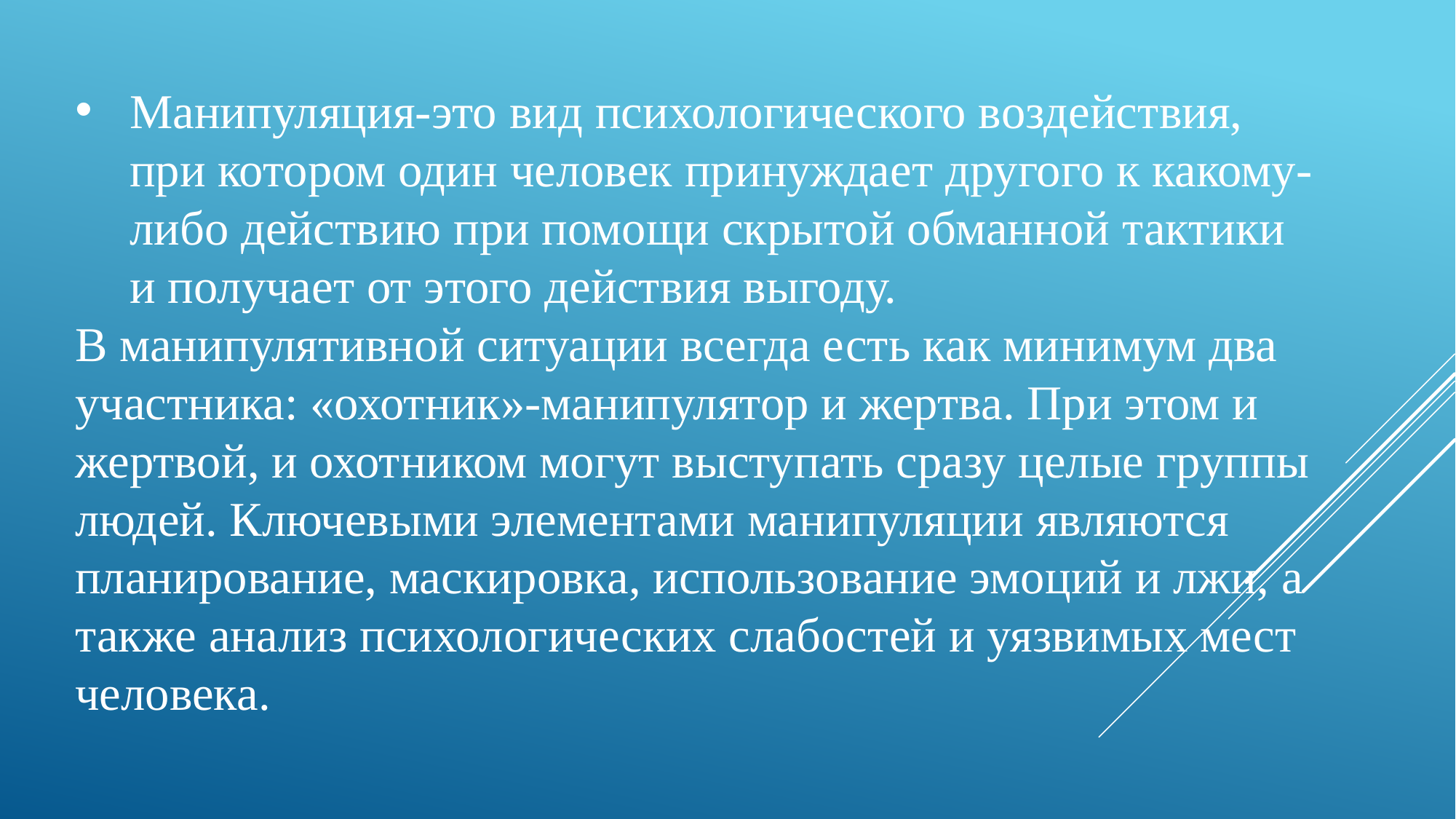

Манипуляция-это вид психологического воздействия, при котором один человек принуждает другого к какому-либо действию при помощи скрытой обманной тактики и получает от этого действия выгоду.
В манипулятивной ситуации всегда есть как минимум два участника: «охотник»-манипулятор и жертва. При этом и жертвой, и охотником могут выступать сразу целые группы людей. Ключевыми элементами манипуляции являются планирование, маскировка, использование эмоций и лжи, а также анализ психологических слабостей и уязвимых мест человека.